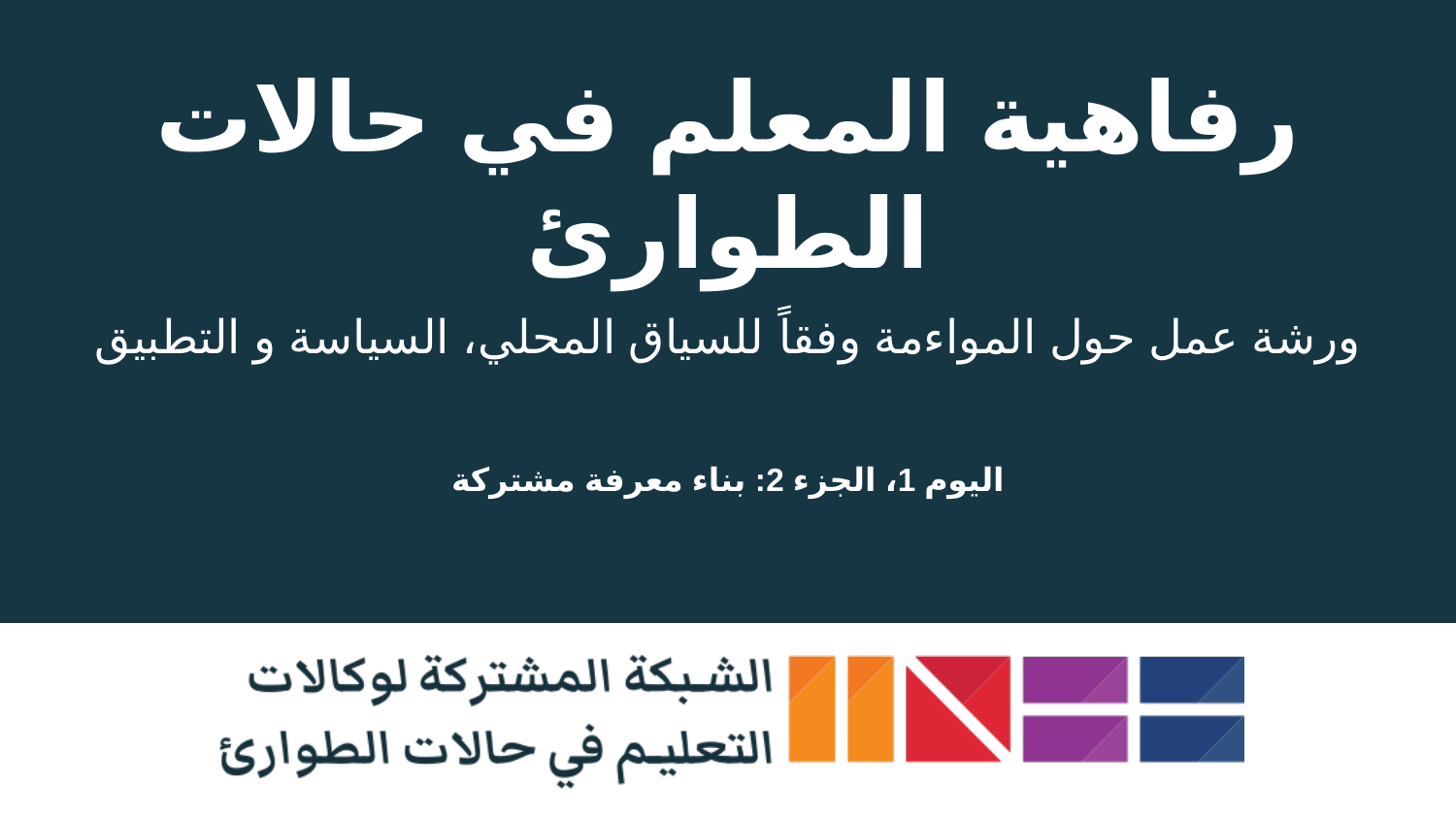

# رفاهية المعلم في حالات الطوارئ
ورشة عمل حول المواءمة وفقاً للسياق المحلي، السياسة و التطبيق

اليوم 1، الجزء 2: بناء معرفة مشتركة